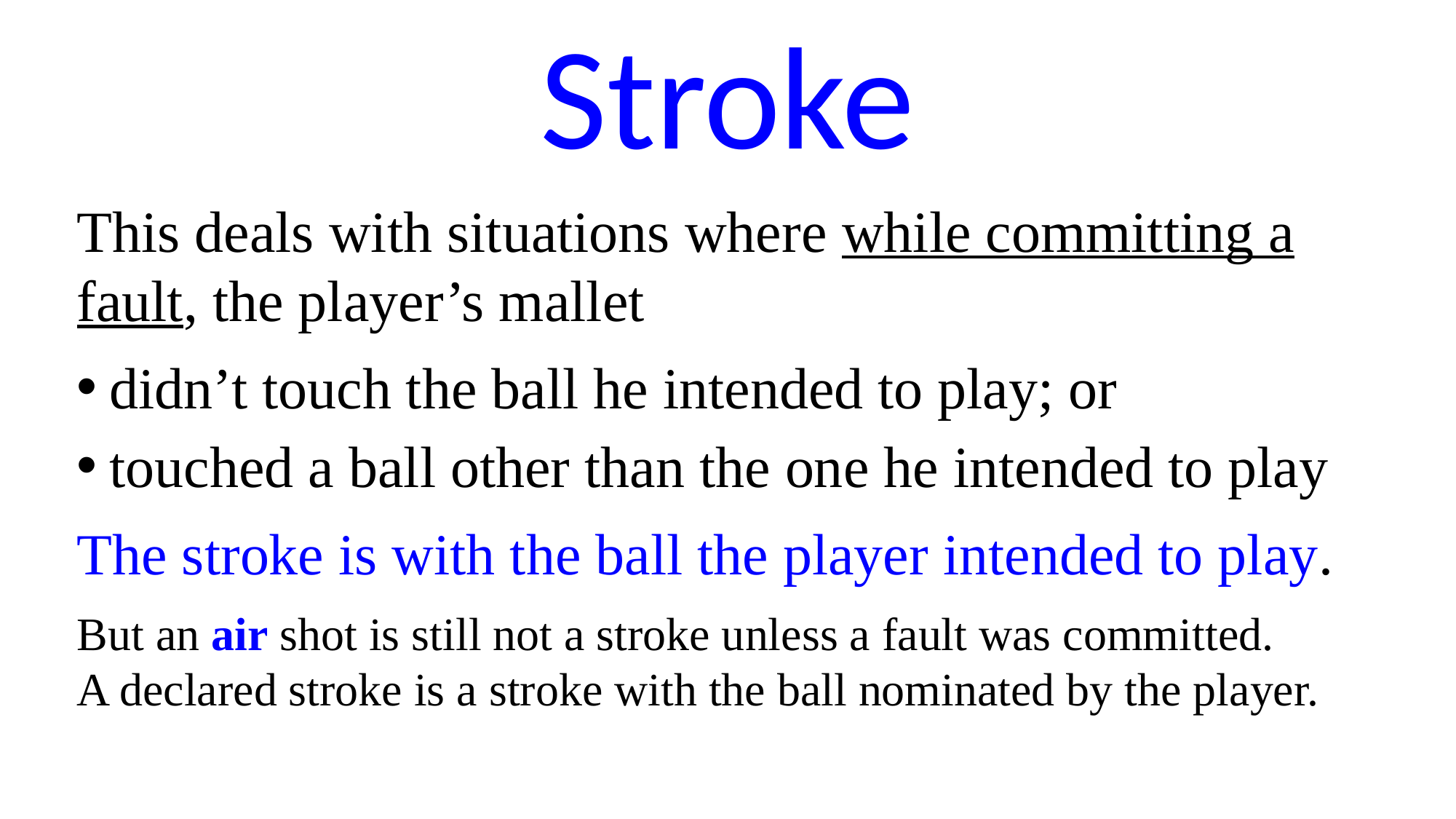

# Stroke
This deals with situations where while committing a fault, the player’s mallet
didn’t touch the ball he intended to play; or
touched a ball other than the one he intended to play
The stroke is with the ball the player intended to play.
But an air shot is still not a stroke unless a fault was committed.
A declared stroke is a stroke with the ball nominated by the player.